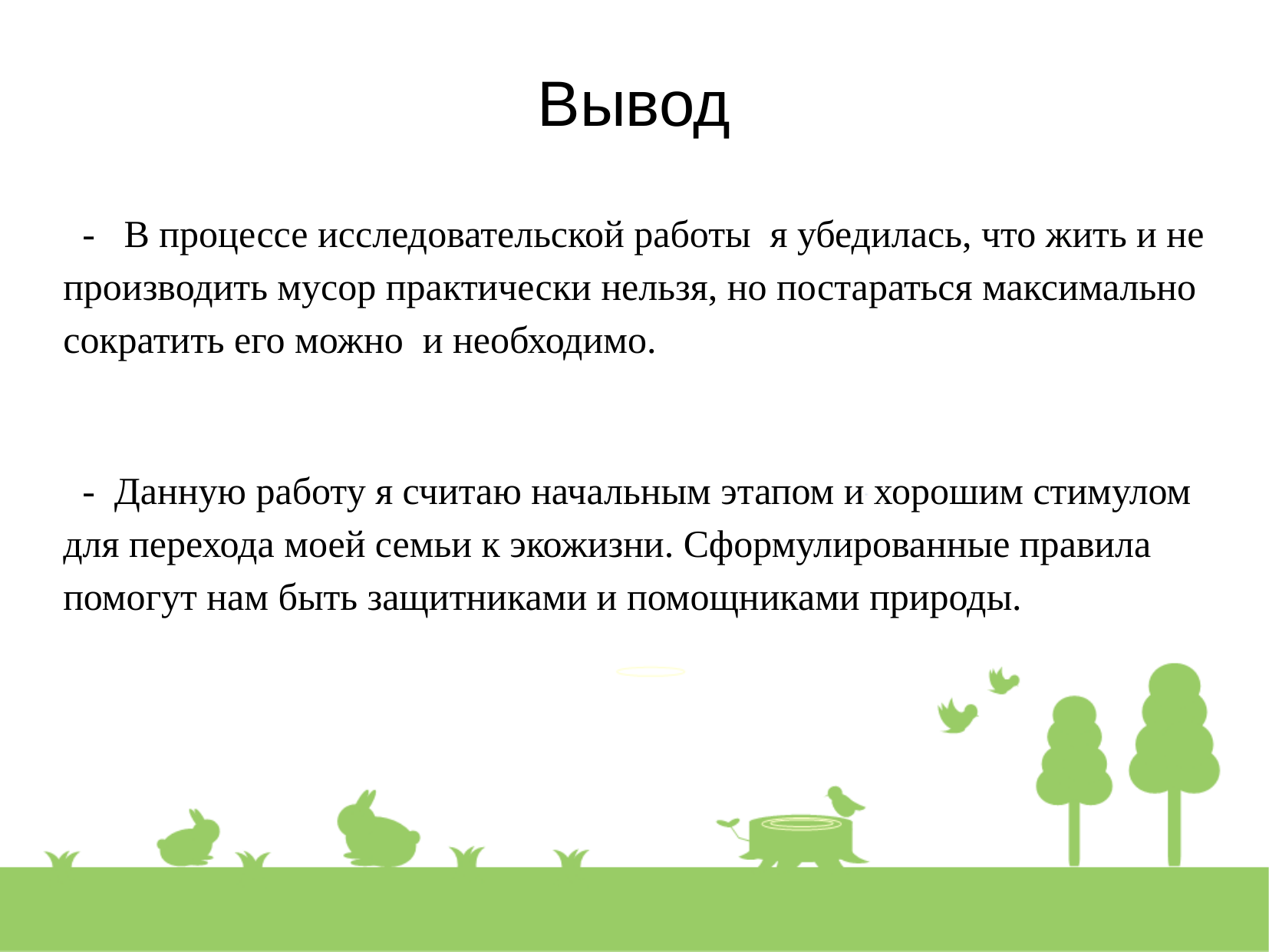

Вывод

  -   В процессе исследовательской работы  я убедилась, что жить и не производить мусор практически нельзя, но постараться максимально сократить его можно  и необходимо.

  -  Данную работу я считаю начальным этапом и хорошим стимулом для перехода моей семьи к экожизни. Сформулированные правила    помогут нам быть защитниками и помощниками природы.